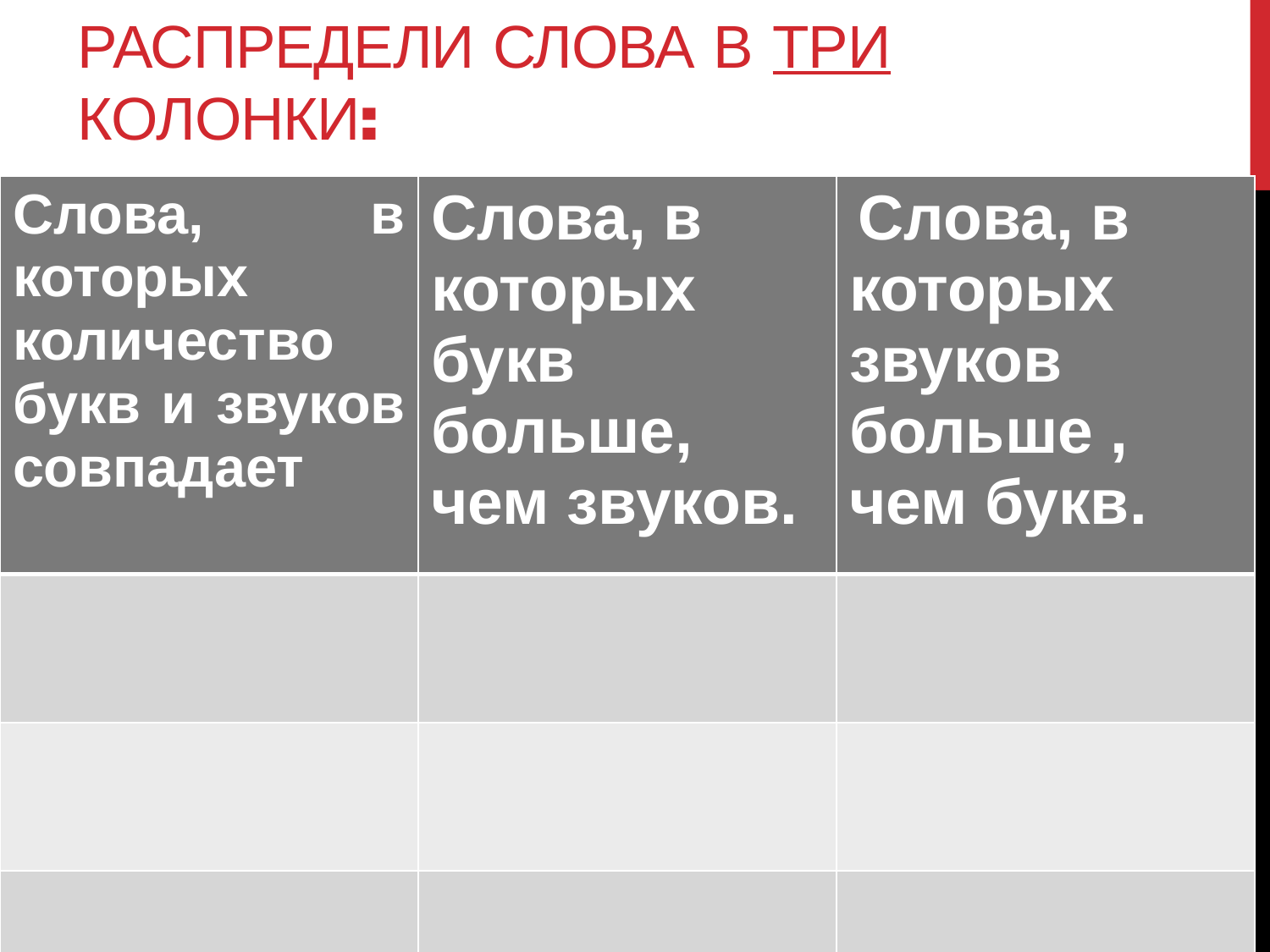

# Распредели слова в три колонки:
| Слова, в которых количество букв и звуков совпадает | Слова, в которых букв больше, чем звуков. | Слова, в которых звуков больше , чем букв. |
| --- | --- | --- |
|  |  |  |
|  |  |  |
|  |  |  |